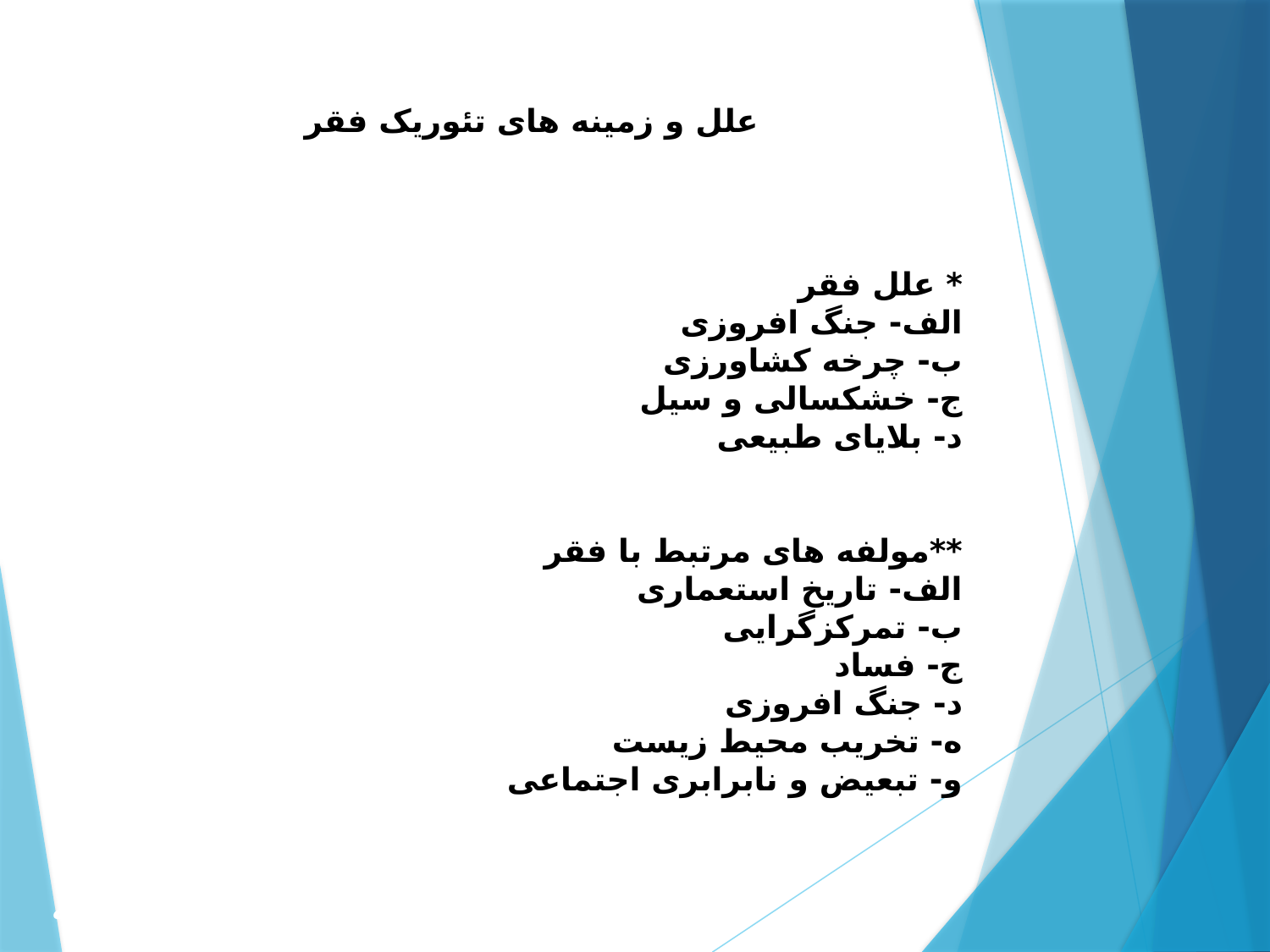

علل و زمینه های تئوریک فقر

* علل فقر
الف- جنگ افروزی
ب- چرخه کشاورزی
ج- خشکسالی و سیل
د- بلایای طبیعی

**مولفه های مرتبط با فقر
الف- تاریخ استعماری
ب- تمرکزگرایی
ج- فساد
د- جنگ افروزی
ه- تخریب محیط زیست
و- تبعیض و نابرابری اجتماعی

صفحه 41